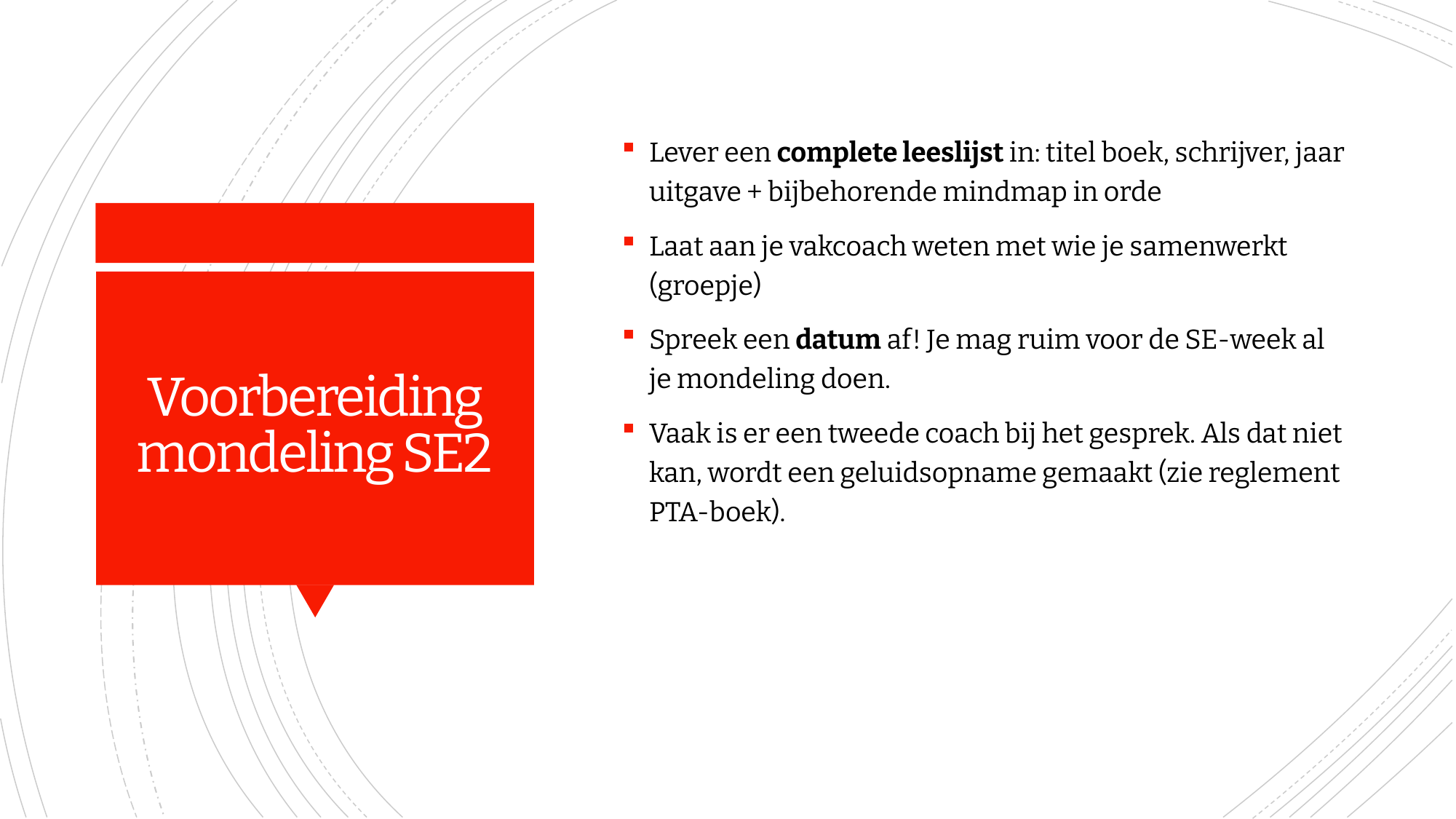

Lever een complete leeslijst in: titel boek, schrijver, jaar uitgave + bijbehorende mindmap in orde
Laat aan je vakcoach weten met wie je samenwerkt (groepje)
Spreek een datum af! Je mag ruim voor de SE-week al je mondeling doen.
Vaak is er een tweede coach bij het gesprek. Als dat niet kan, wordt een geluidsopname gemaakt (zie reglement PTA-boek).

# Voorbereiding mondeling SE2